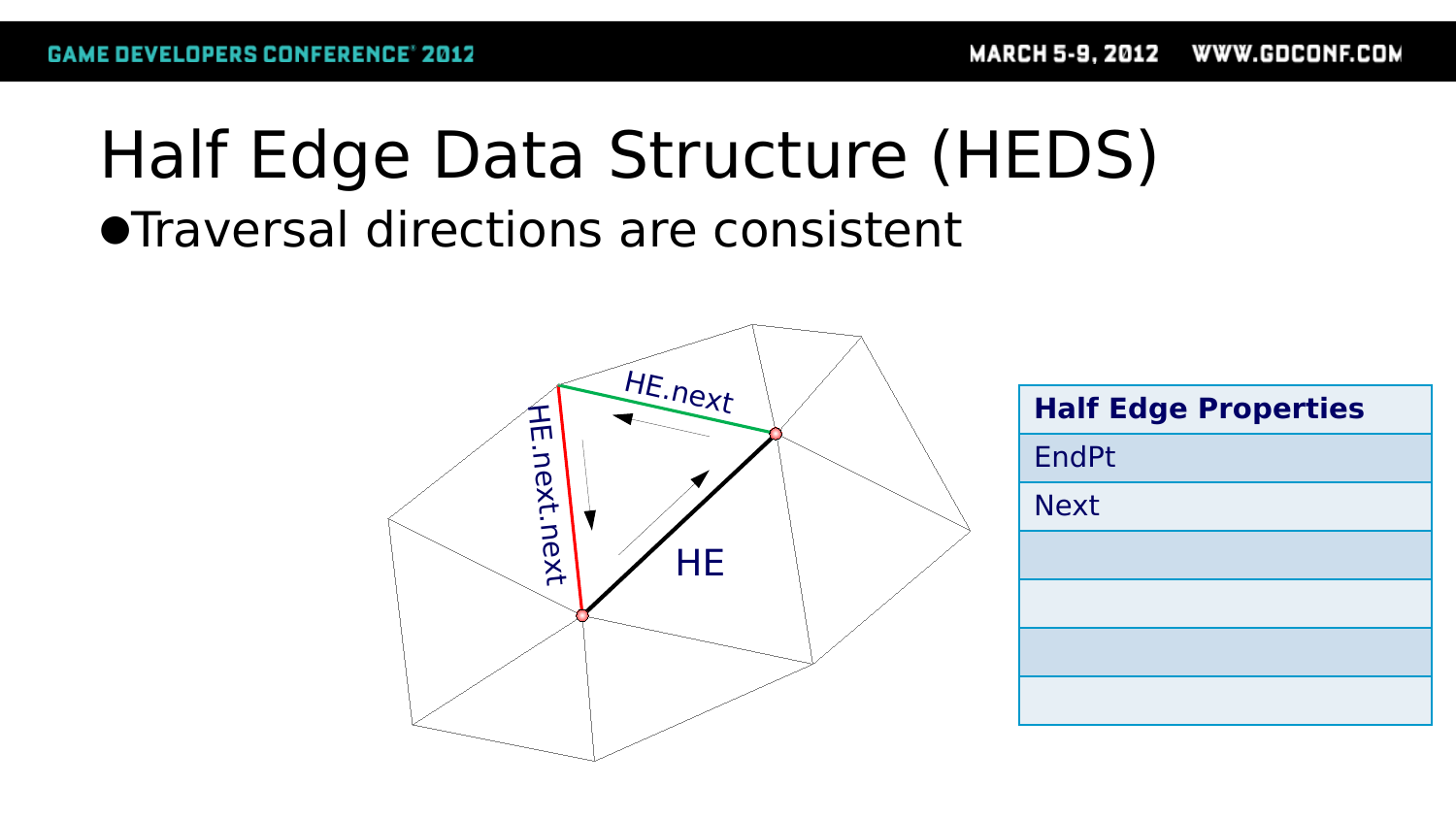

# Half Edge Data Structure (HEDS)
Traversal directions are consistent
HE.next
| Half Edge Properties |
| --- |
| EndPt |
| Next |
|  |
|  |
|  |
|  |

HE.next.next
HE